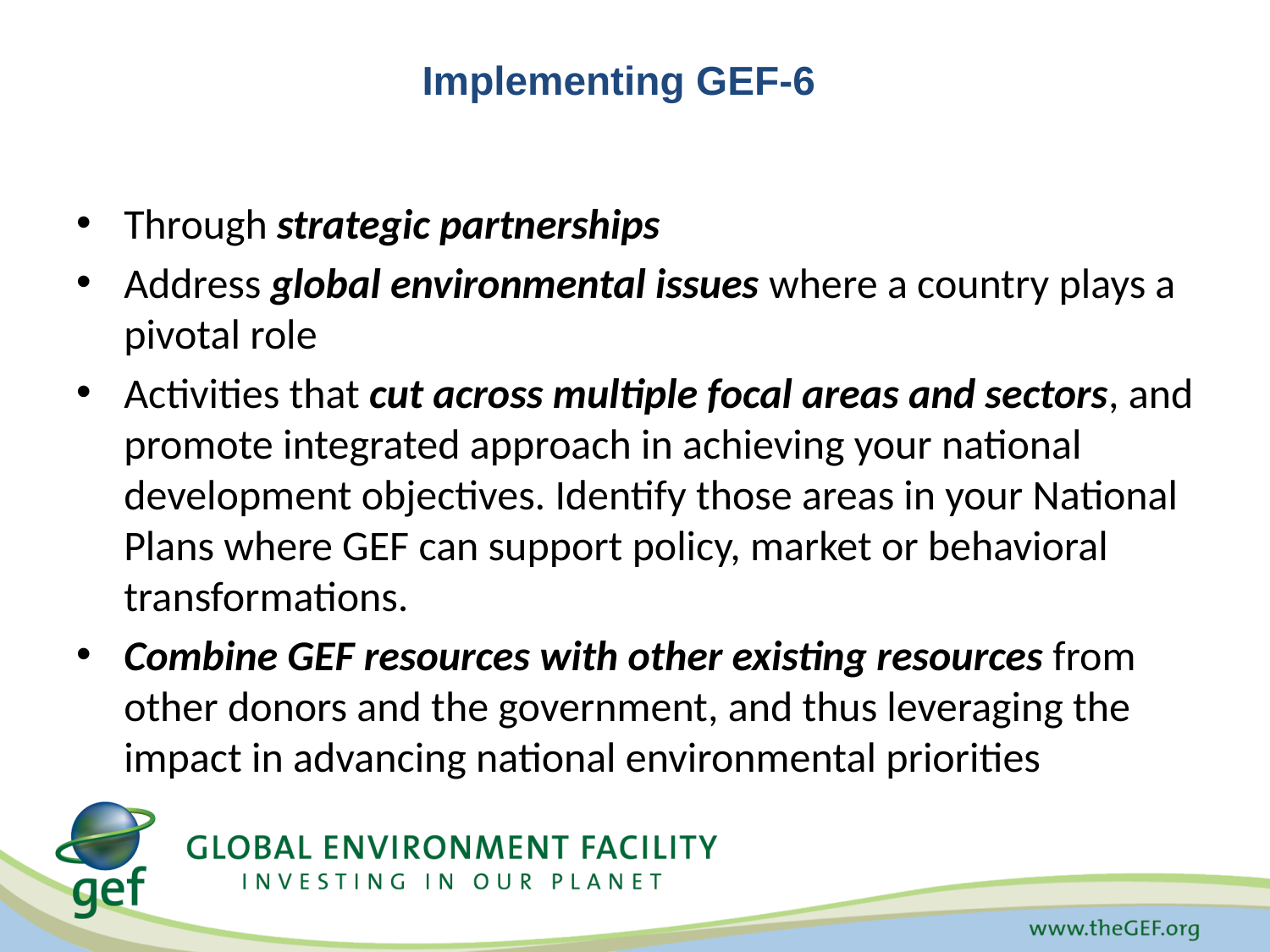

# Implementing GEF-6
Through strategic partnerships
Address global environmental issues where a country plays a pivotal role
Activities that cut across multiple focal areas and sectors, and promote integrated approach in achieving your national development objectives. Identify those areas in your National Plans where GEF can support policy, market or behavioral transformations.
Combine GEF resources with other existing resources from other donors and the government, and thus leveraging the impact in advancing national environmental priorities